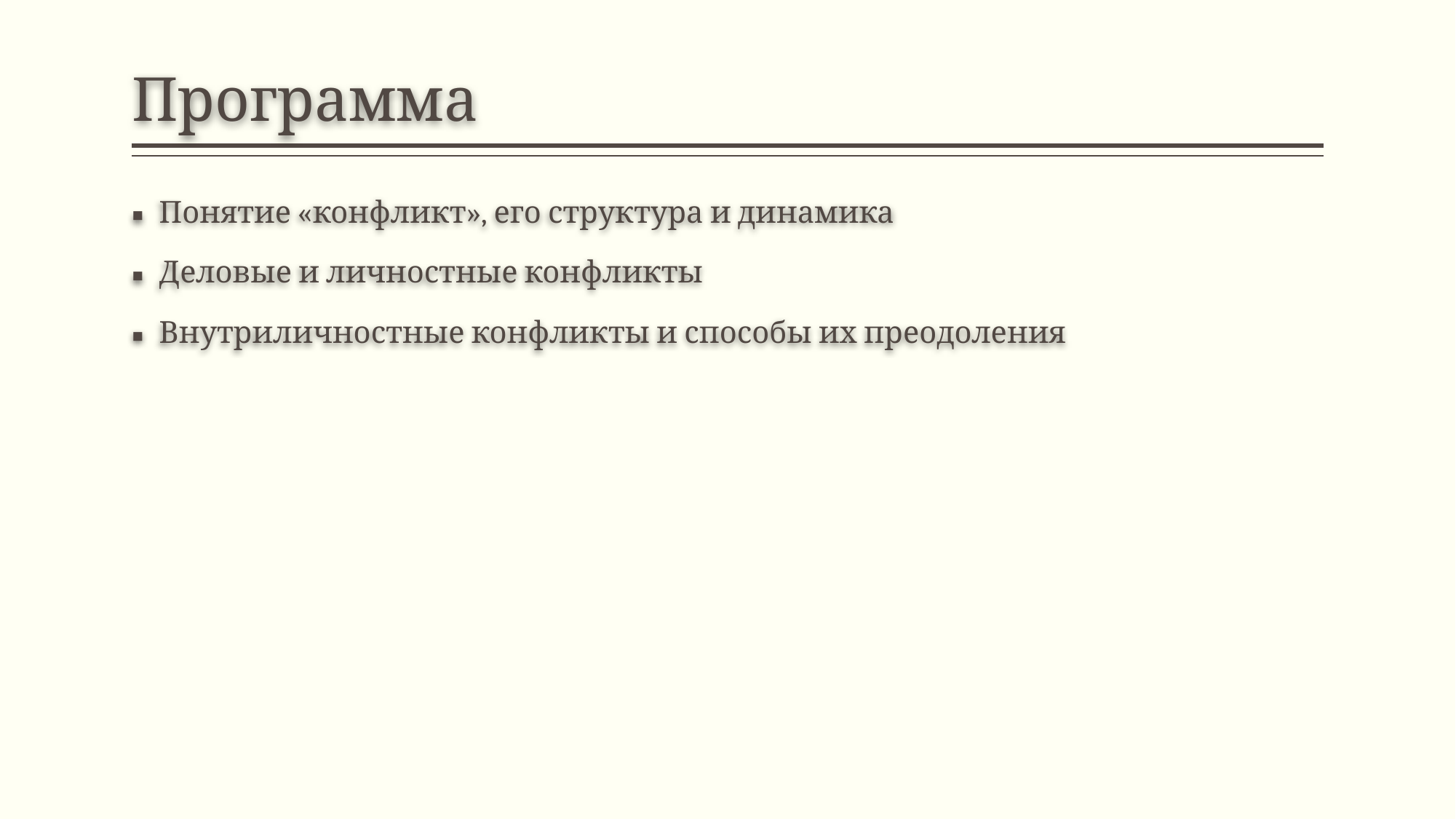

# Программа
Понятие «конфликт», его структура и динамика
Деловые и личностные конфликты
Внутриличностные конфликты и способы их преодоления